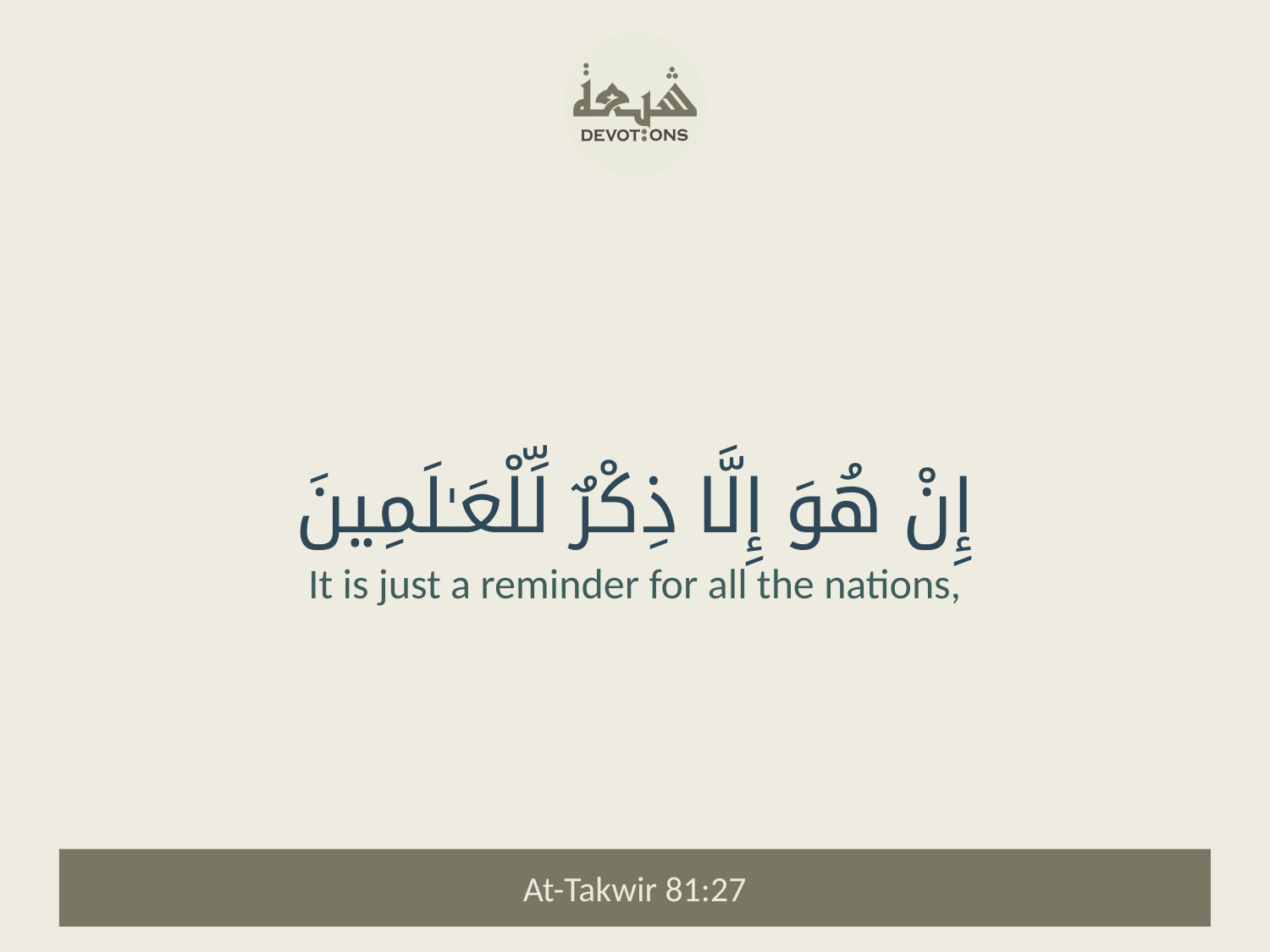

إِنْ هُوَ إِلَّا ذِكْرٌ لِّلْعَـٰلَمِينَ
It is just a reminder for all the nations,
At-Takwir 81:27